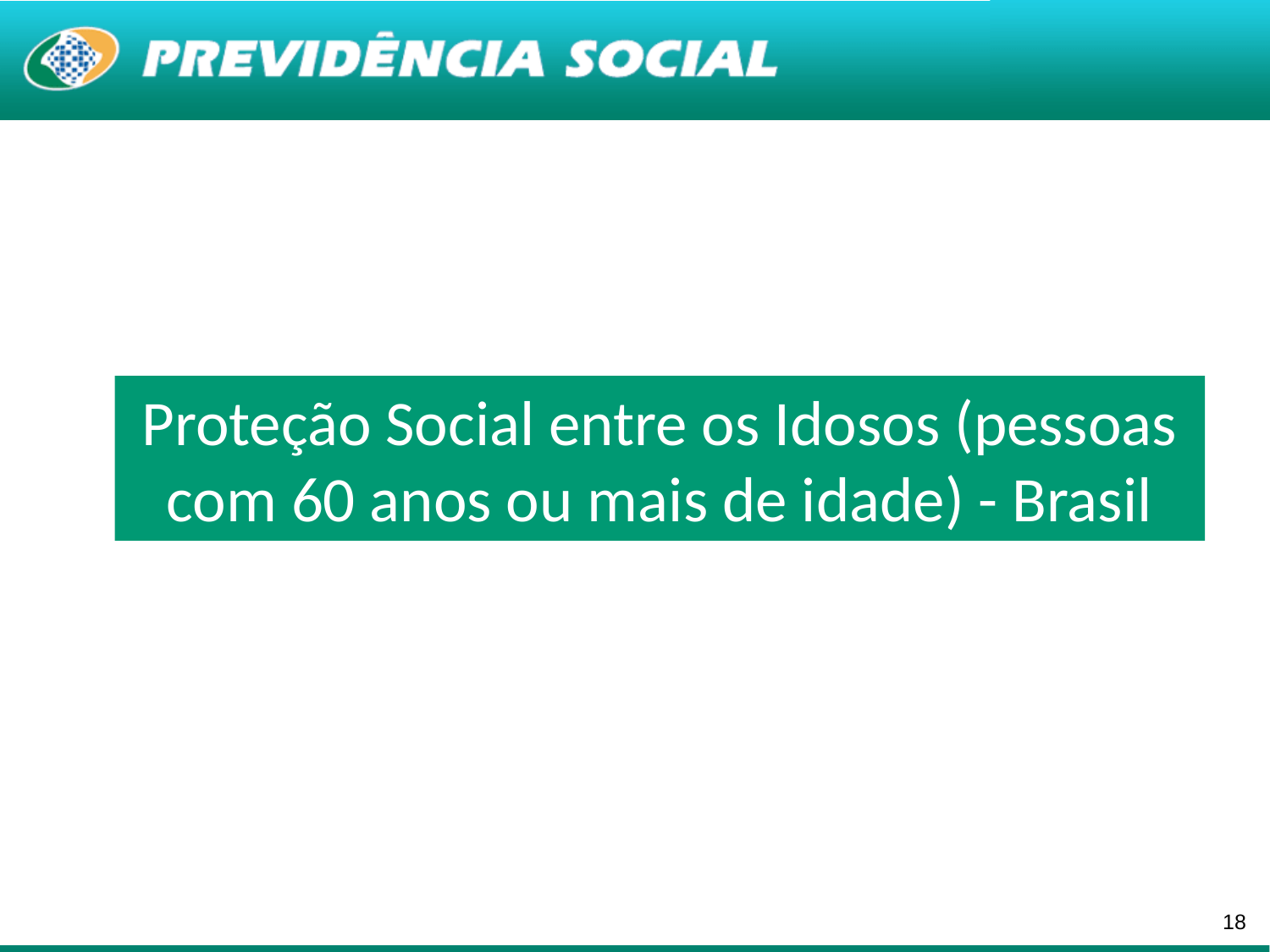

Proteção Social entre os Idosos (pessoas com 60 anos ou mais de idade) - Brasil